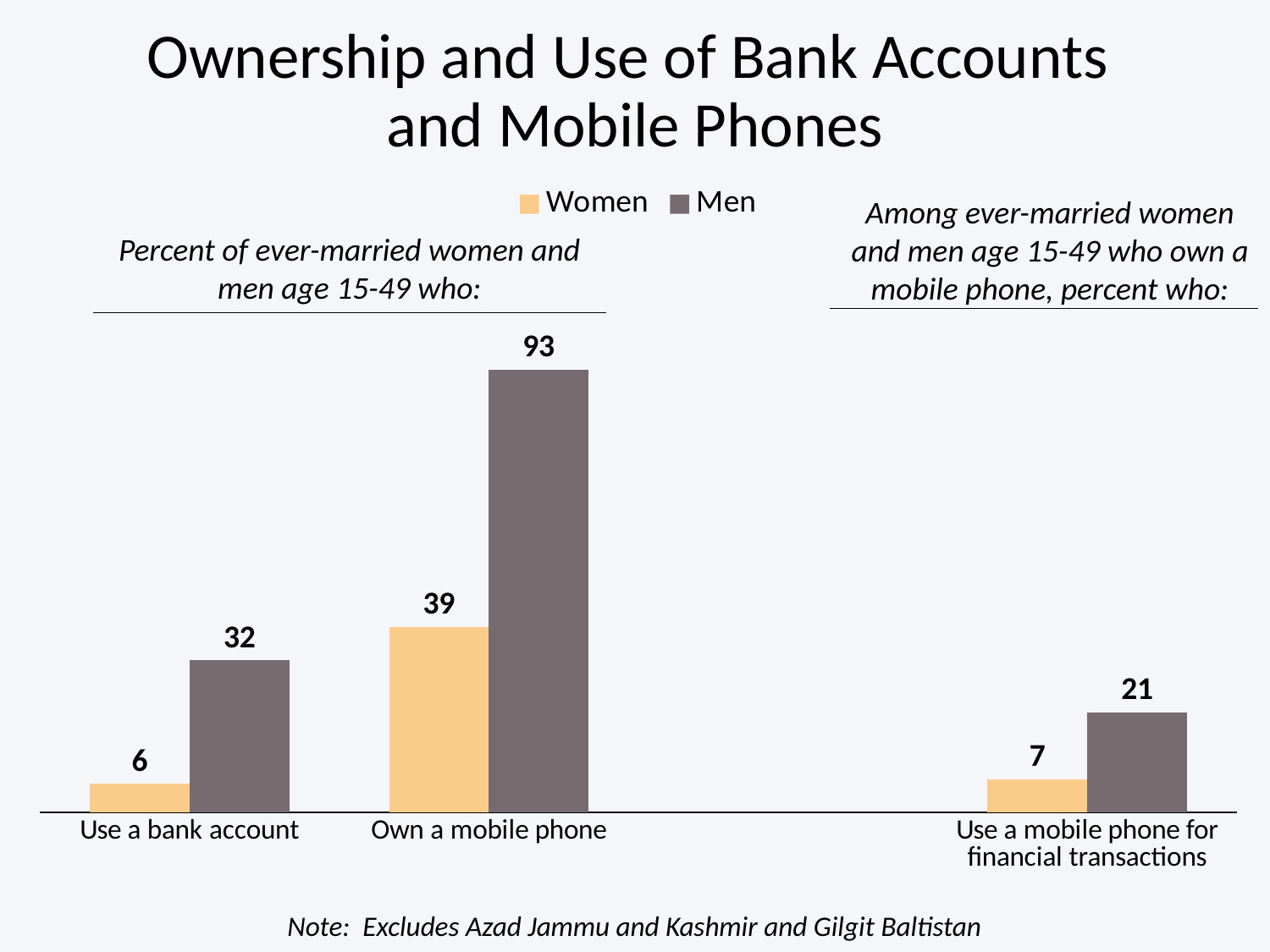

# Ownership and Use of Bank Accounts and Mobile Phones

### Chart

| Category | Women | Men |
|---|---|---|
| Use a bank account | 6.0 | 32.0 |
| Own a mobile phone | 39.0 | 93.0 |
|  | None | None |
| Use a mobile phone for financial transactions | 7.0 | 21.0 |
Among ever-married women and men age 15-49 who own a mobile phone, percent who:
Percent of ever-married women and men age 15-49 who:
Note:  Excludes Azad Jammu and Kashmir and Gilgit Baltistan